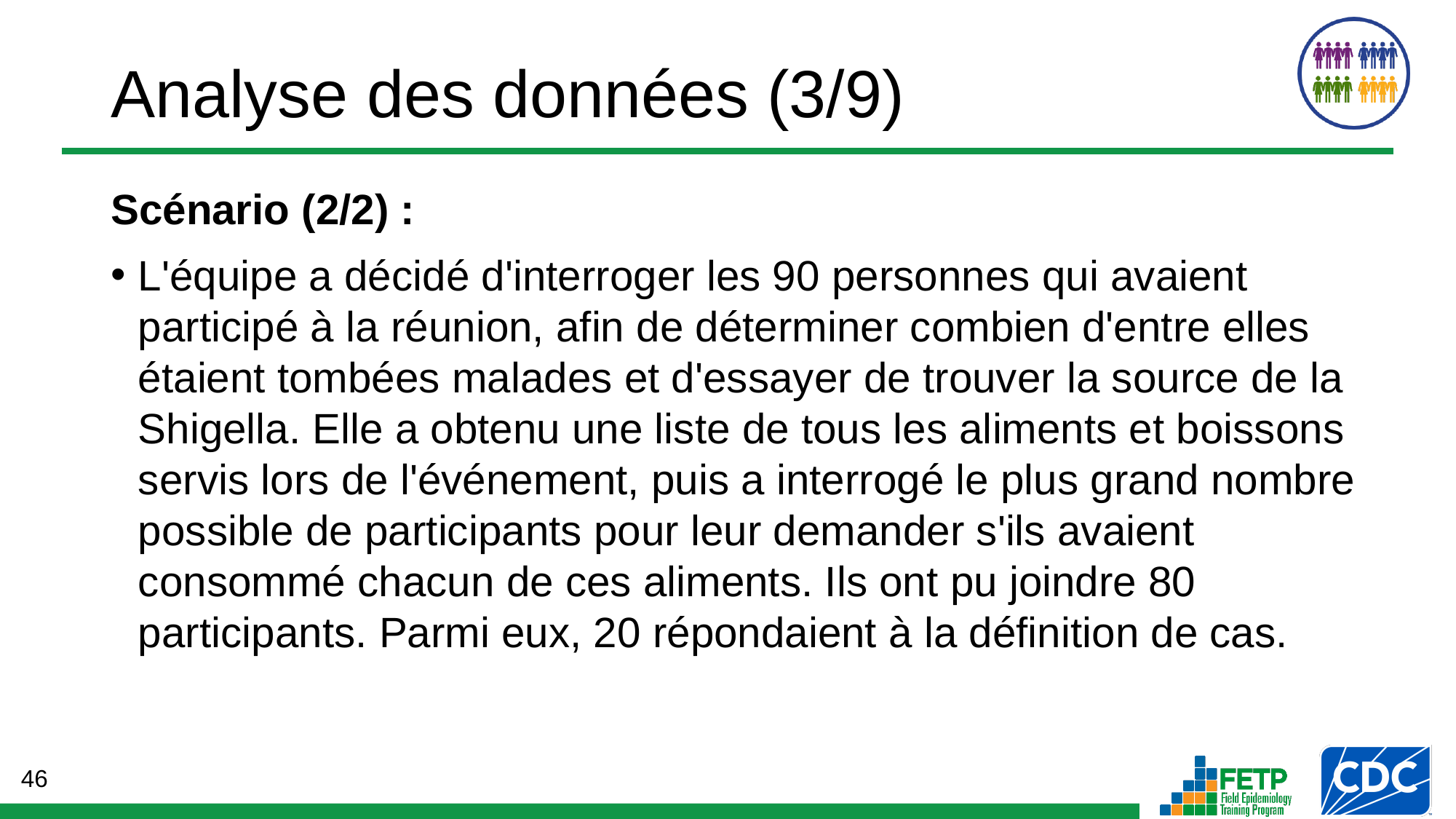

Analyse des données (3/9)
Scénario (2/2) :
L'équipe a décidé d'interroger les 90 personnes qui avaient participé à la réunion, afin de déterminer combien d'entre elles étaient tombées malades et d'essayer de trouver la source de la Shigella. Elle a obtenu une liste de tous les aliments et boissons servis lors de l'événement, puis a interrogé le plus grand nombre possible de participants pour leur demander s'ils avaient consommé chacun de ces aliments. Ils ont pu joindre 80 participants. Parmi eux, 20 répondaient à la définition de cas.